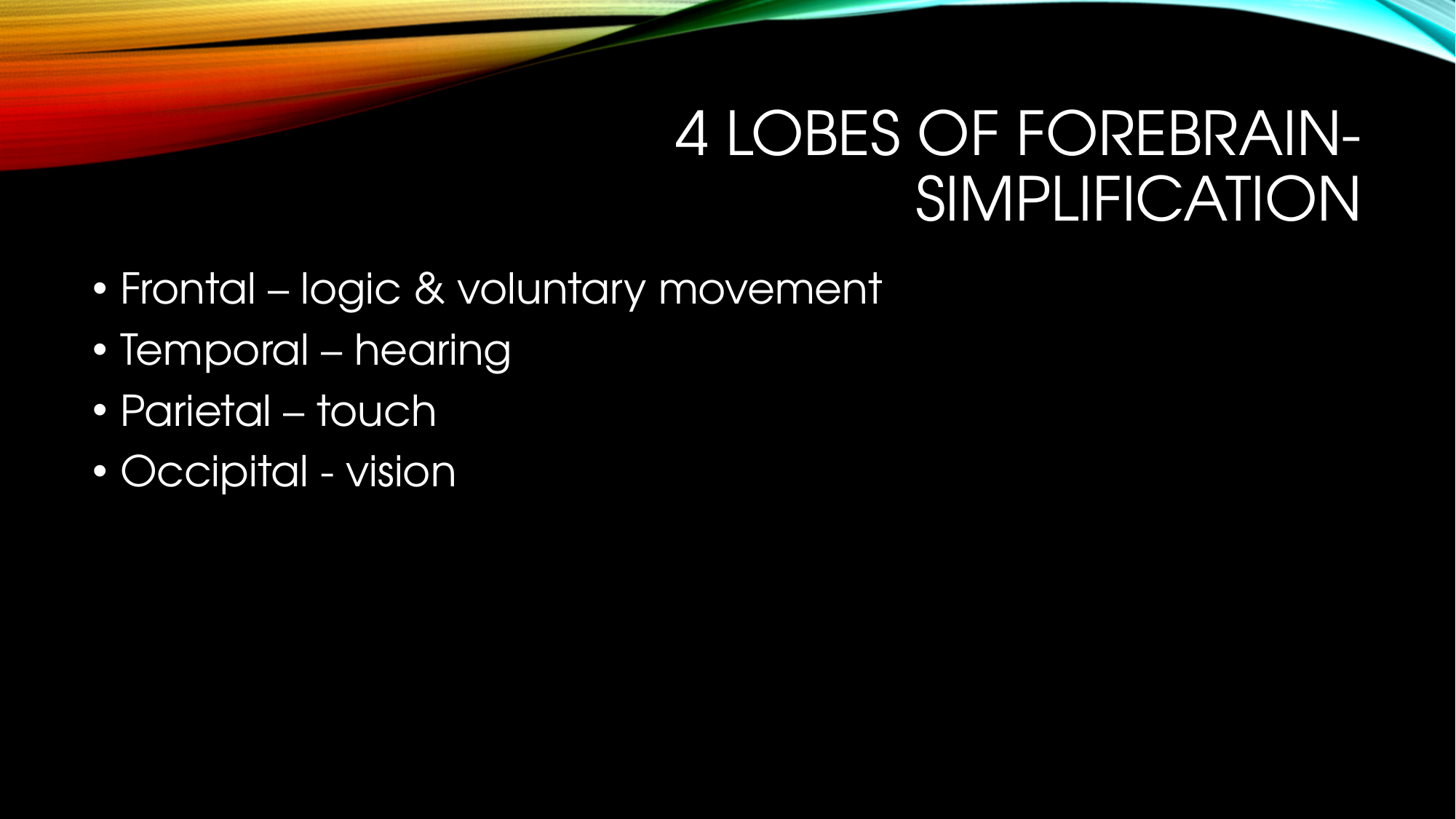

# 4 Lobes of forebrain- simplification
Frontal – logic & voluntary movement
Temporal – hearing
Parietal – touch
Occipital - vision